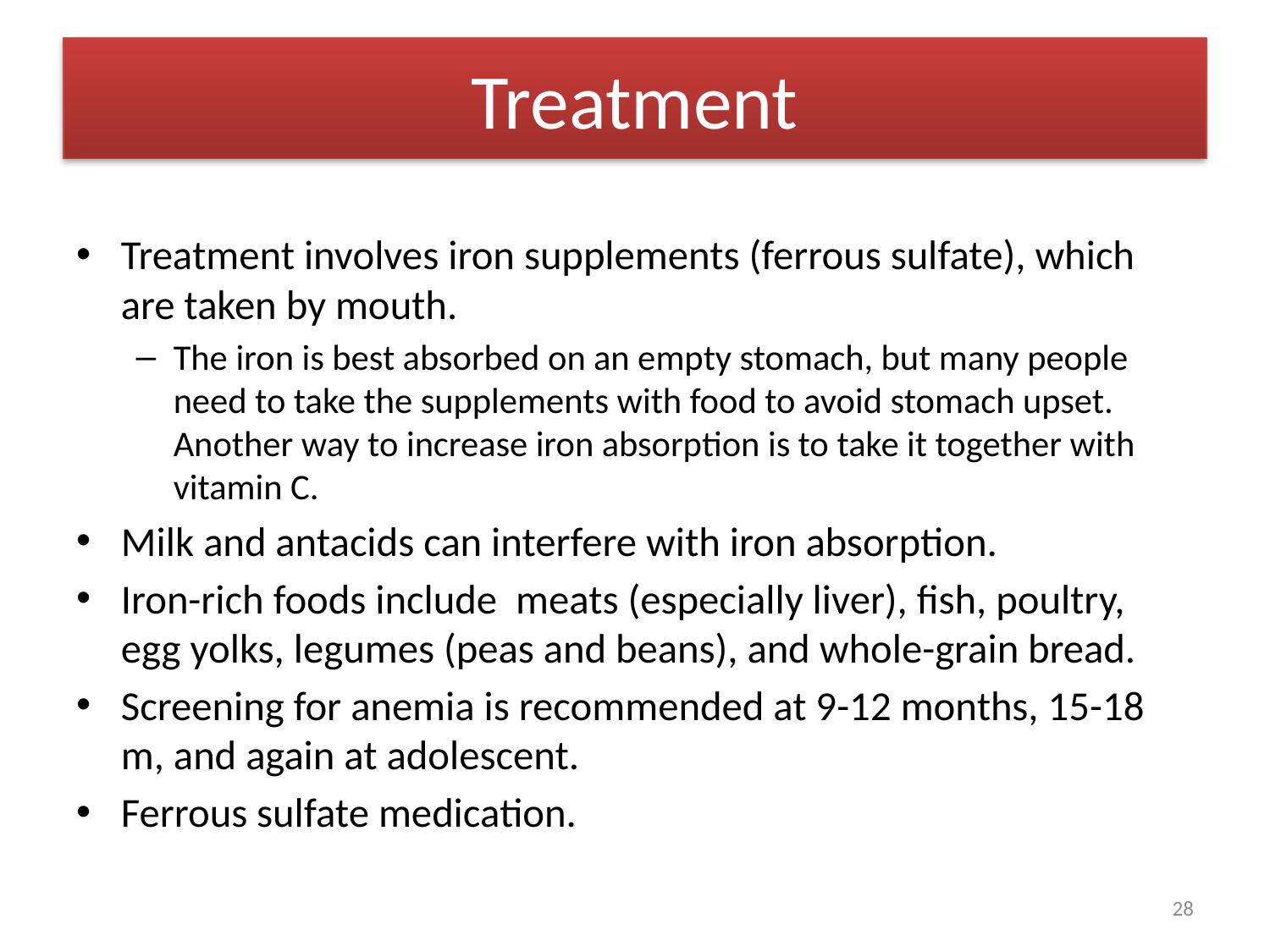

# Treatment
Treatment involves iron supplements (ferrous sulfate), which are taken by mouth.
The iron is best absorbed on an empty stomach, but many people need to take the supplements with food to avoid stomach upset. Another way to increase iron absorption is to take it together with vitamin C.
Milk and antacids can interfere with iron absorption.
Iron-rich foods include  meats (especially liver), fish, poultry, egg yolks, legumes (peas and beans), and whole-grain bread.
Screening for anemia is recommended at 9-12 months, 15-18 m, and again at adolescent.
Ferrous sulfate medication.

28